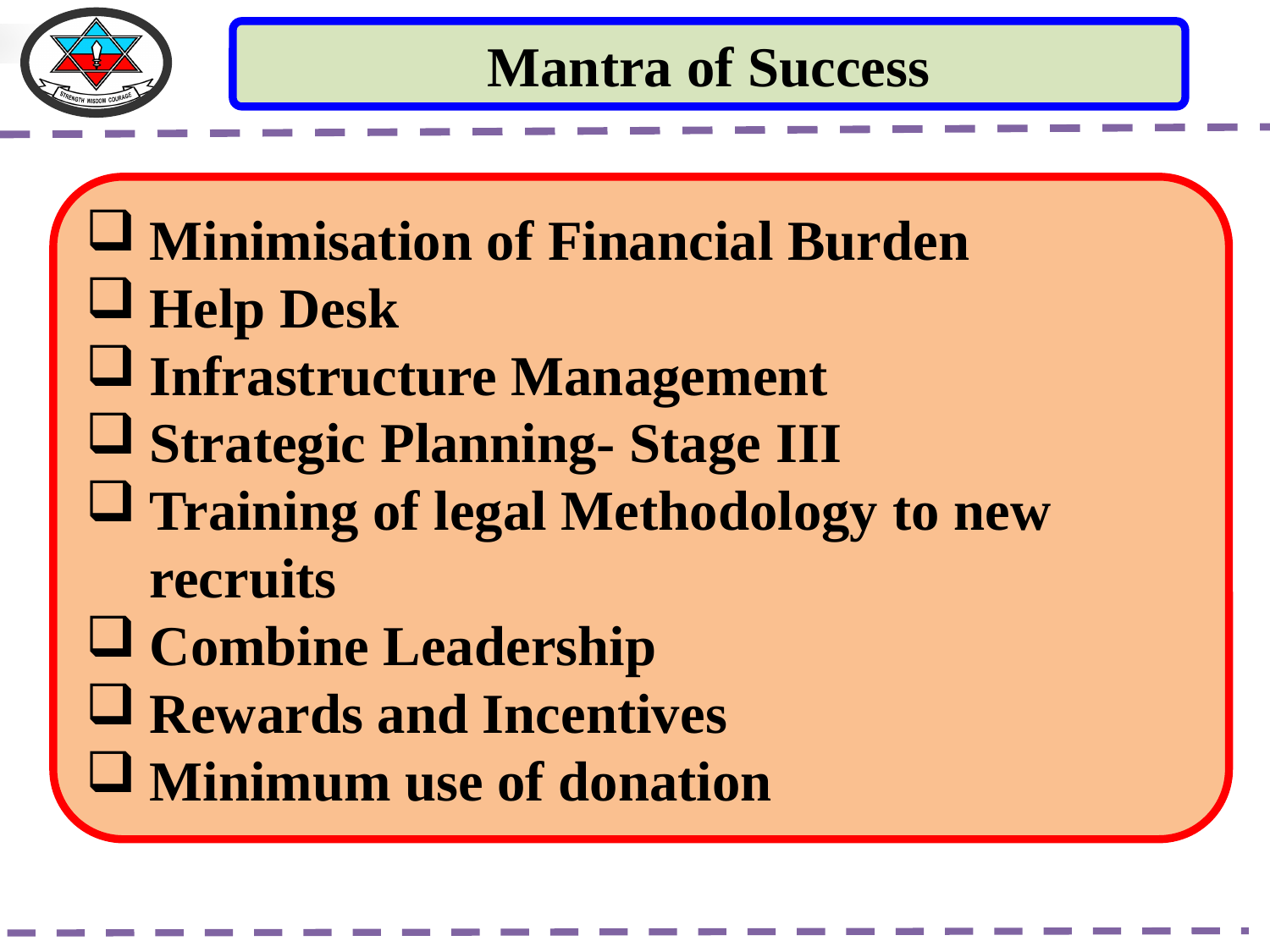

Mantra of Success
Minimisation of Financial Burden
Help Desk
Infrastructure Management
Strategic Planning- Stage III
Training of legal Methodology to new recruits
Combine Leadership
Rewards and Incentives
Minimum use of donation